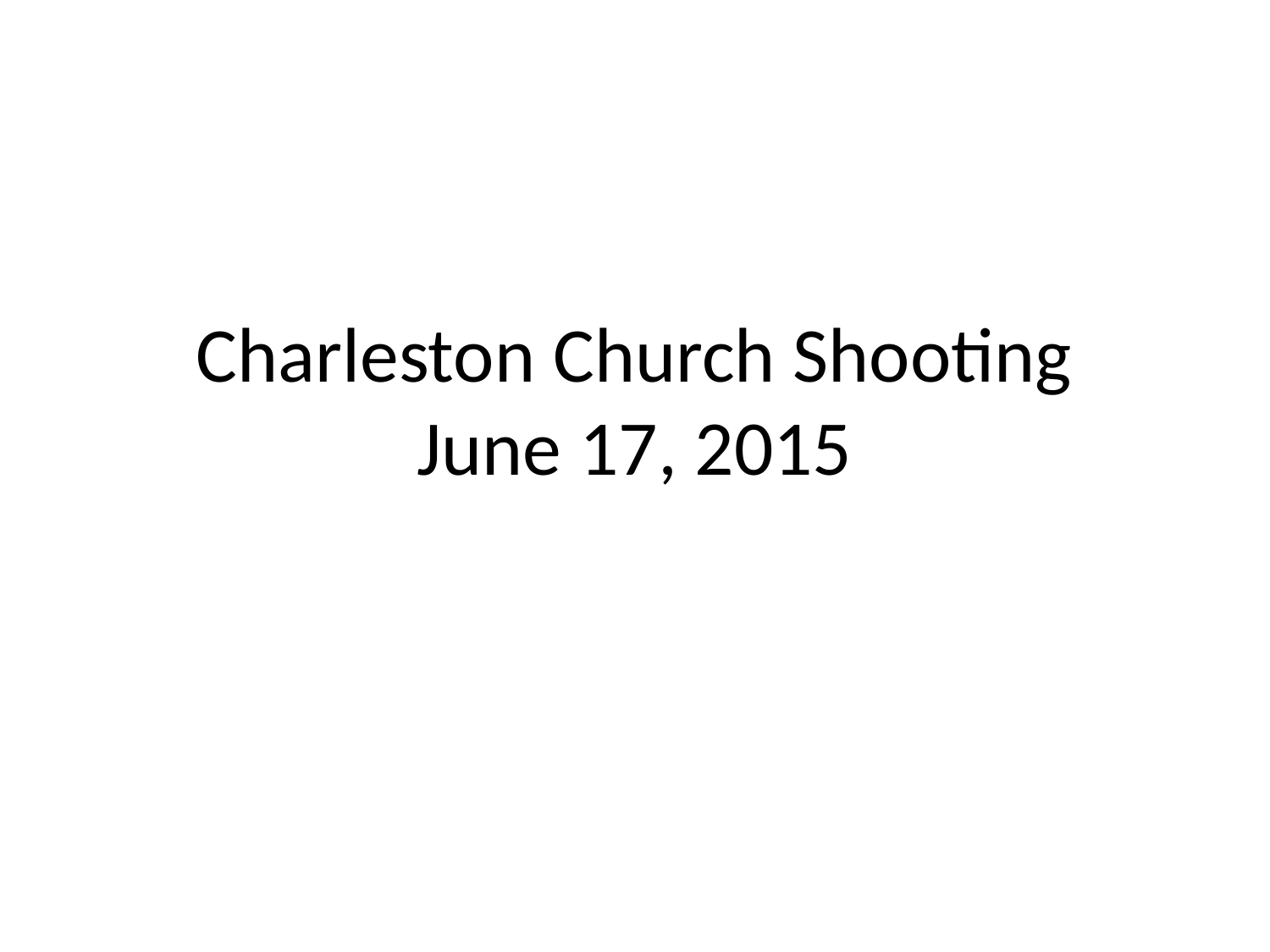

# Charleston Church Shooting June 17, 2015